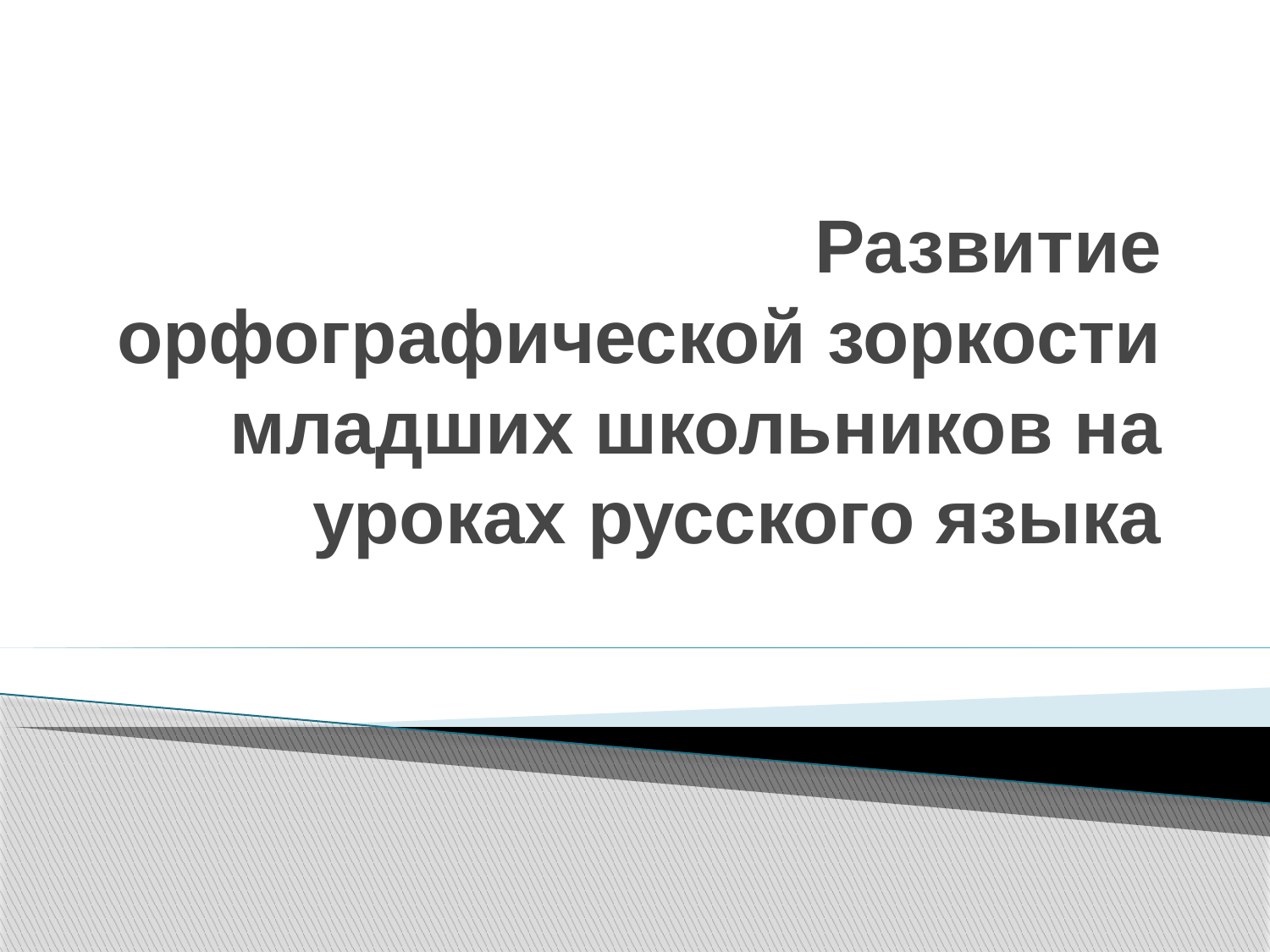

# Развитие орфографической зоркости младших школьников на уроках русского языка